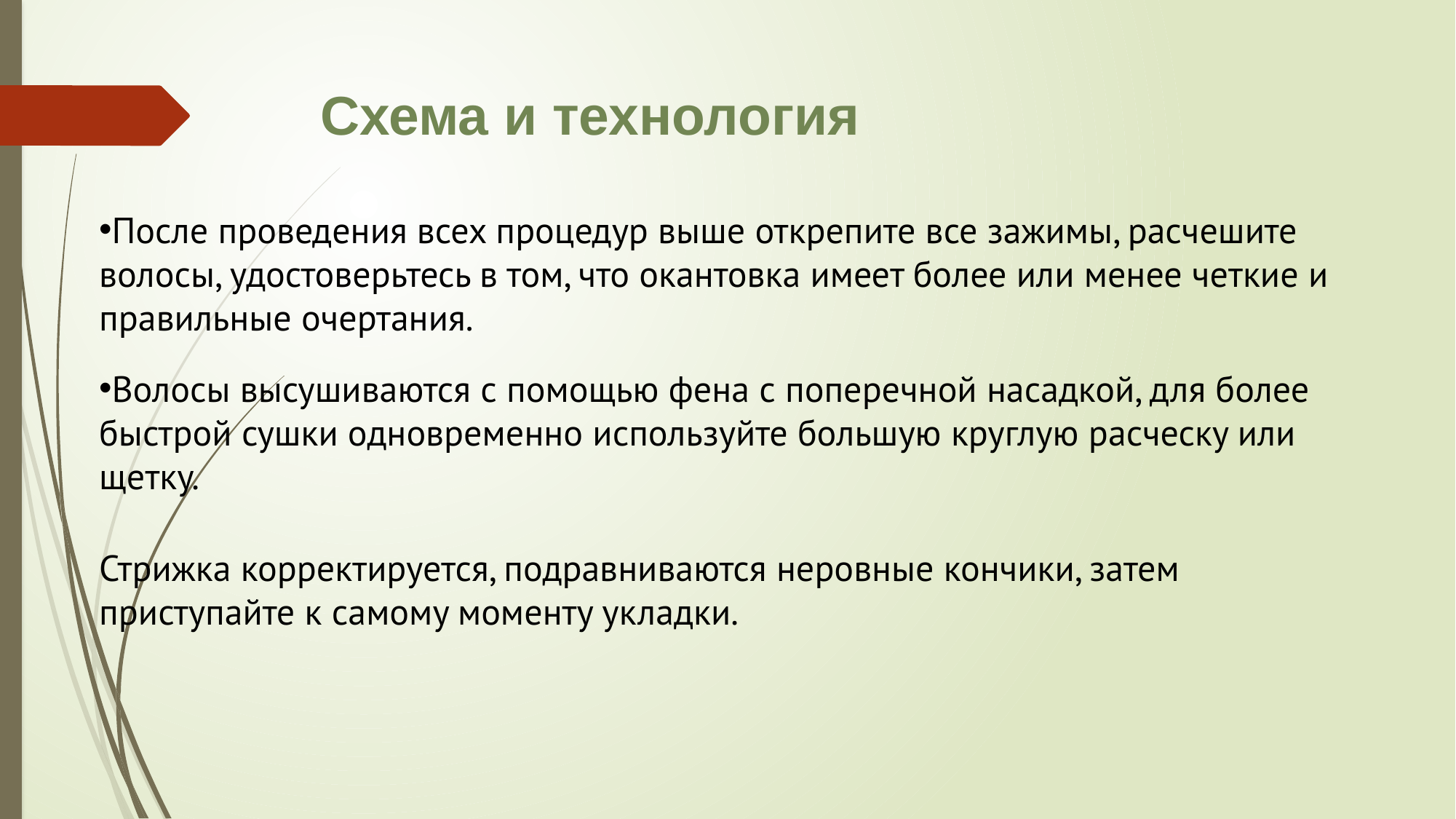

# Схема и технология
После проведения всех процедур выше открепите все зажимы, расчешите волосы, удостоверьтесь в том, что окантовка имеет более или менее четкие и правильные очертания.
Волосы высушиваются с помощью фена с поперечной насадкой, для более быстрой сушки одновременно используйте большую круглую расческу или щетку.
Стрижка корректируется, подравниваются неровные кончики, затем приступайте к самому моменту укладки.